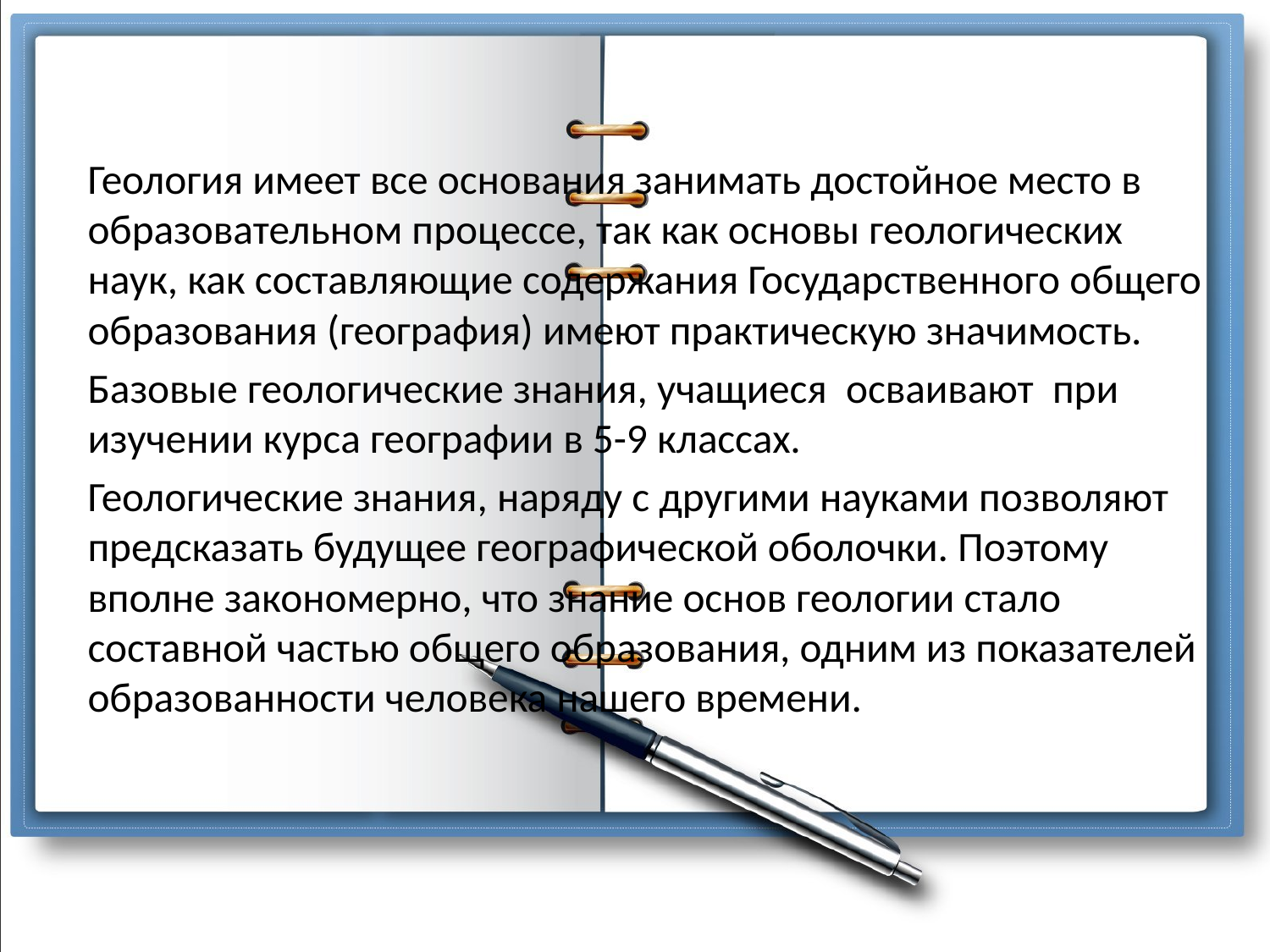

#
Геология имеет все основания занимать достойное место в образовательном процессе, так как основы геологических наук, как составляющие содержания Государственного общего образования (география) имеют практическую значимость.
Базовые геологические знания, учащиеся  осваивают  при изучении курса географии в 5-9 классах.
Геологические знания, наряду с другими науками позволяют предсказать будущее географической оболочки. Поэтому вполне закономерно, что знание основ геологии стало составной частью общего образования, одним из показателей образованности человека нашего времени.